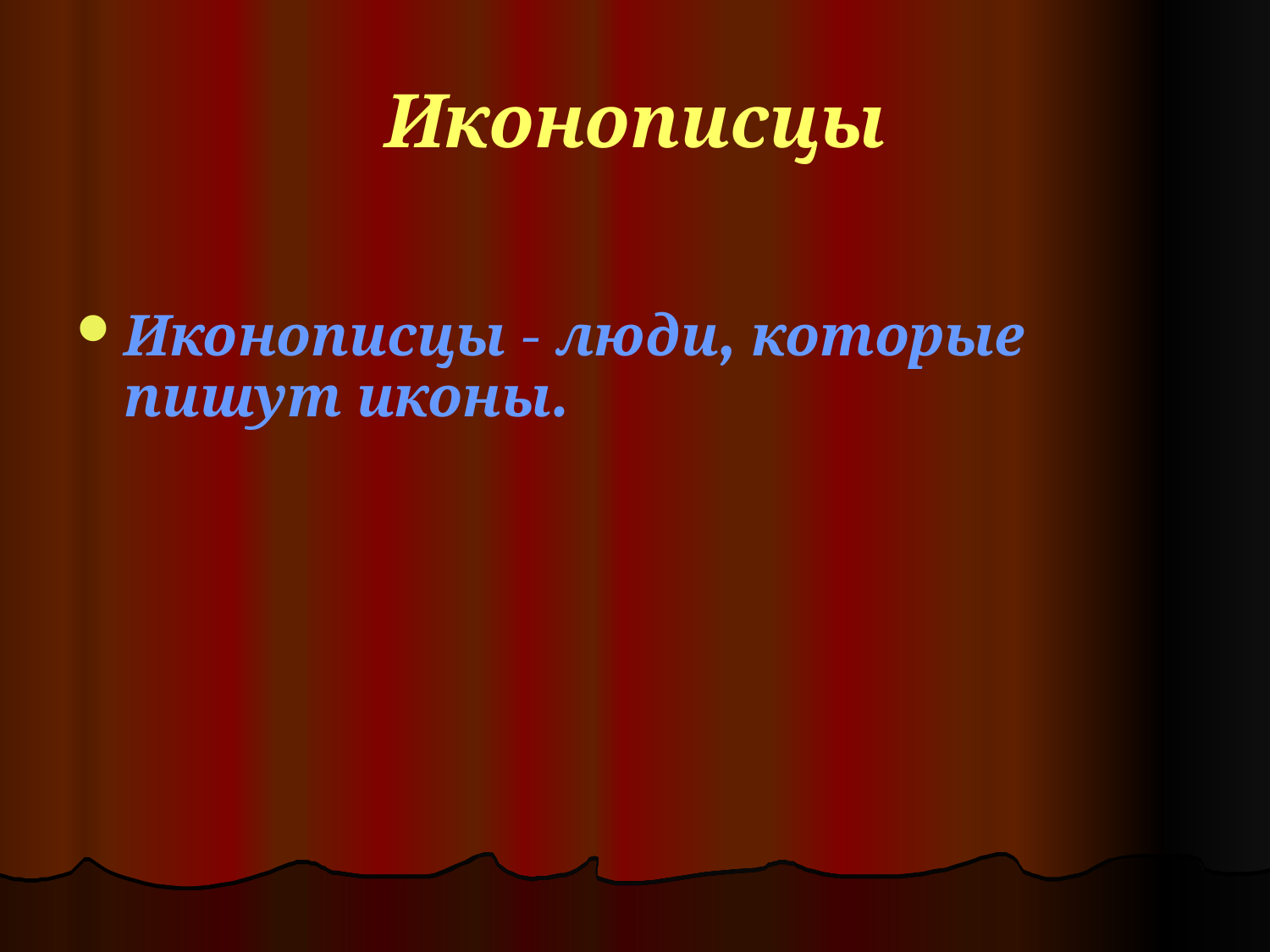

# Иконописцы

Иконописцы - люди, которые пишут иконы.